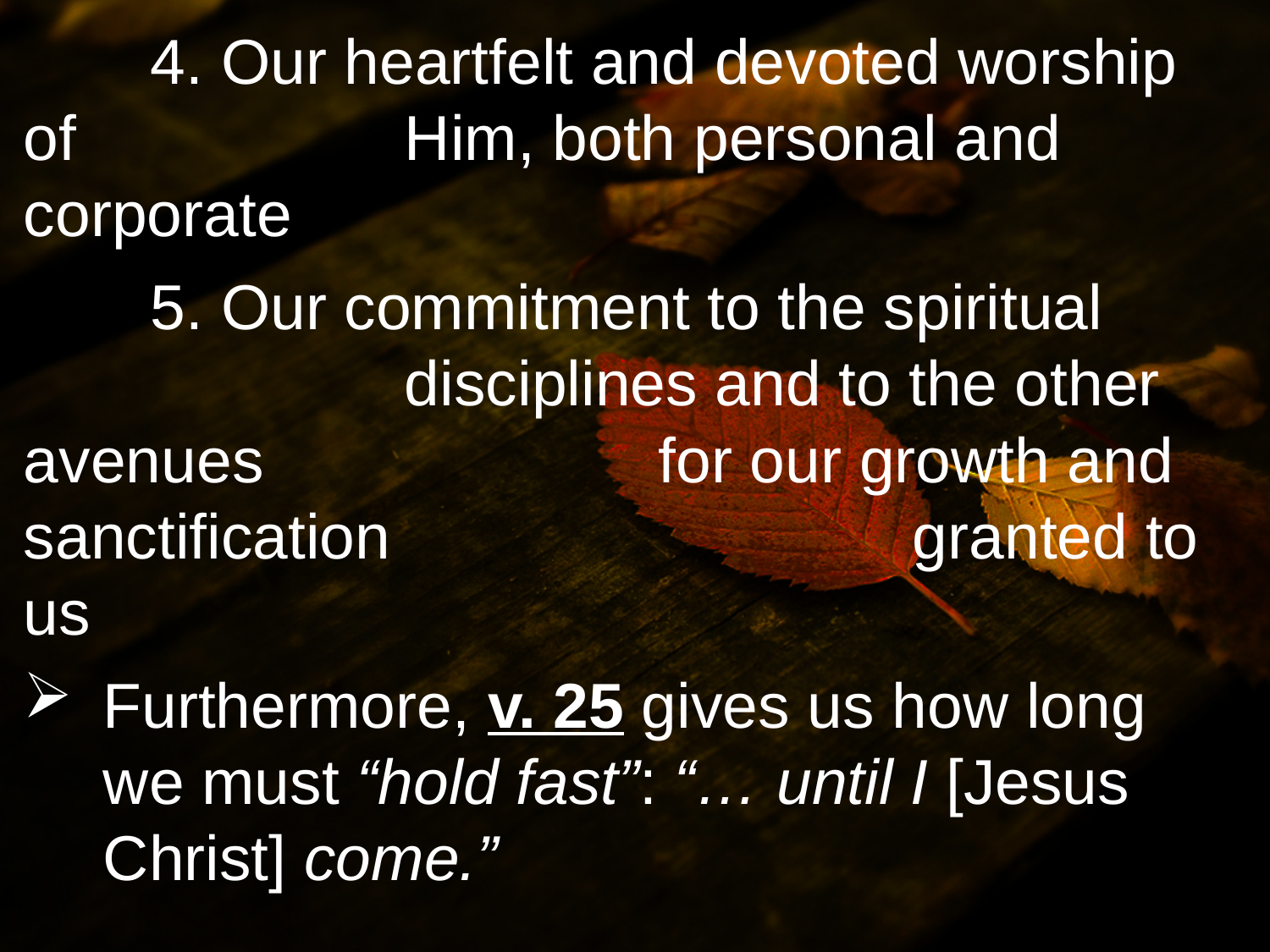

4. Our heartfelt and devoted worship of 			Him, both personal and corporate
	5. Our commitment to the spiritual 				disciplines and to the other avenues 			for our growth and sanctification 				granted to us
Furthermore, v. 25 gives us how long we must “hold fast”: “… until I [Jesus Christ] come.”